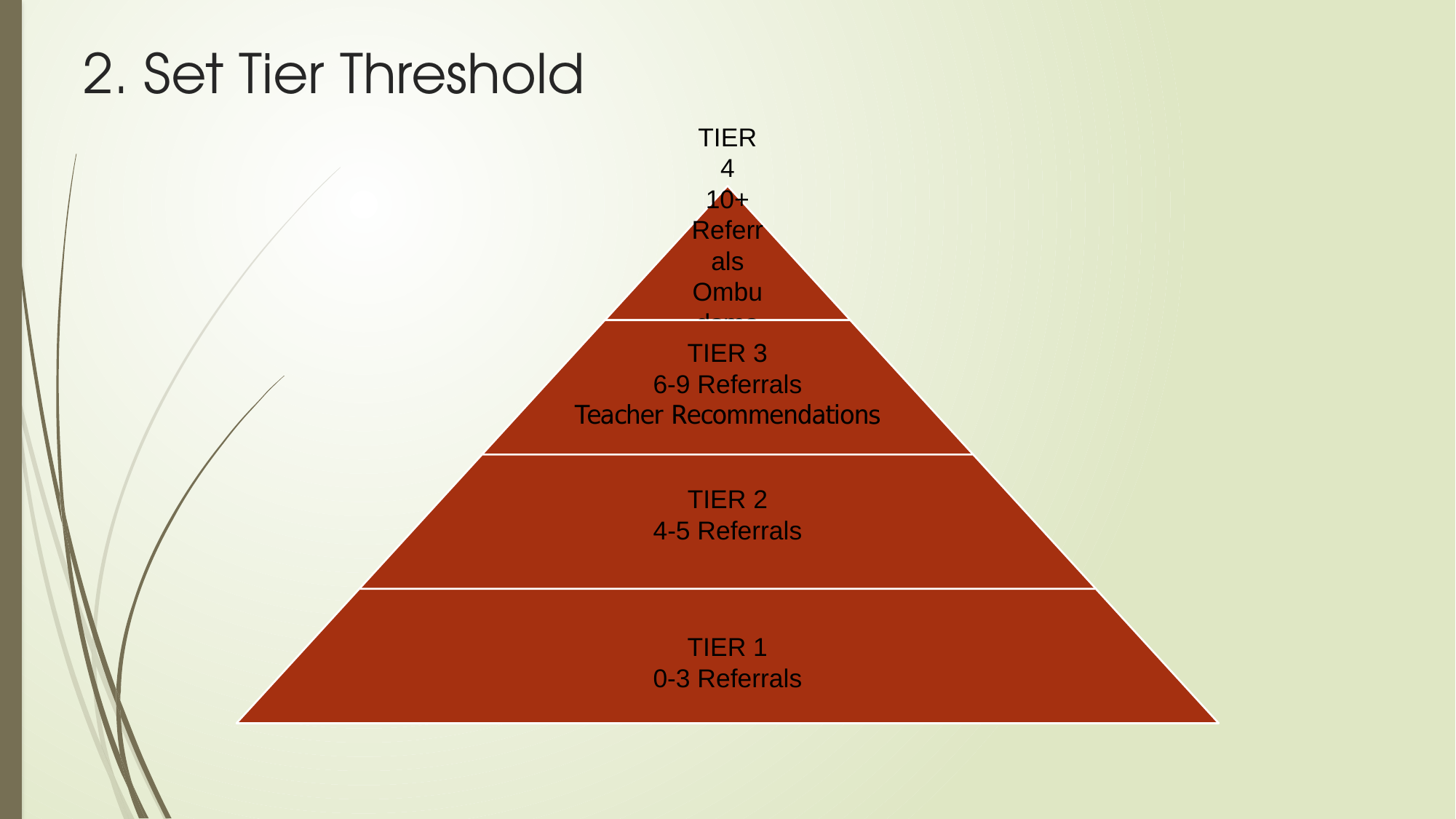

# 2. Set Tier Threshold
TIER 4
10+ Referrals
Ombudsman, GNETS
TIER 3
6-9 Referrals
Teacher Recommendations

TIER 2
4-5 Referrals

TIER 1
0-3 Referrals